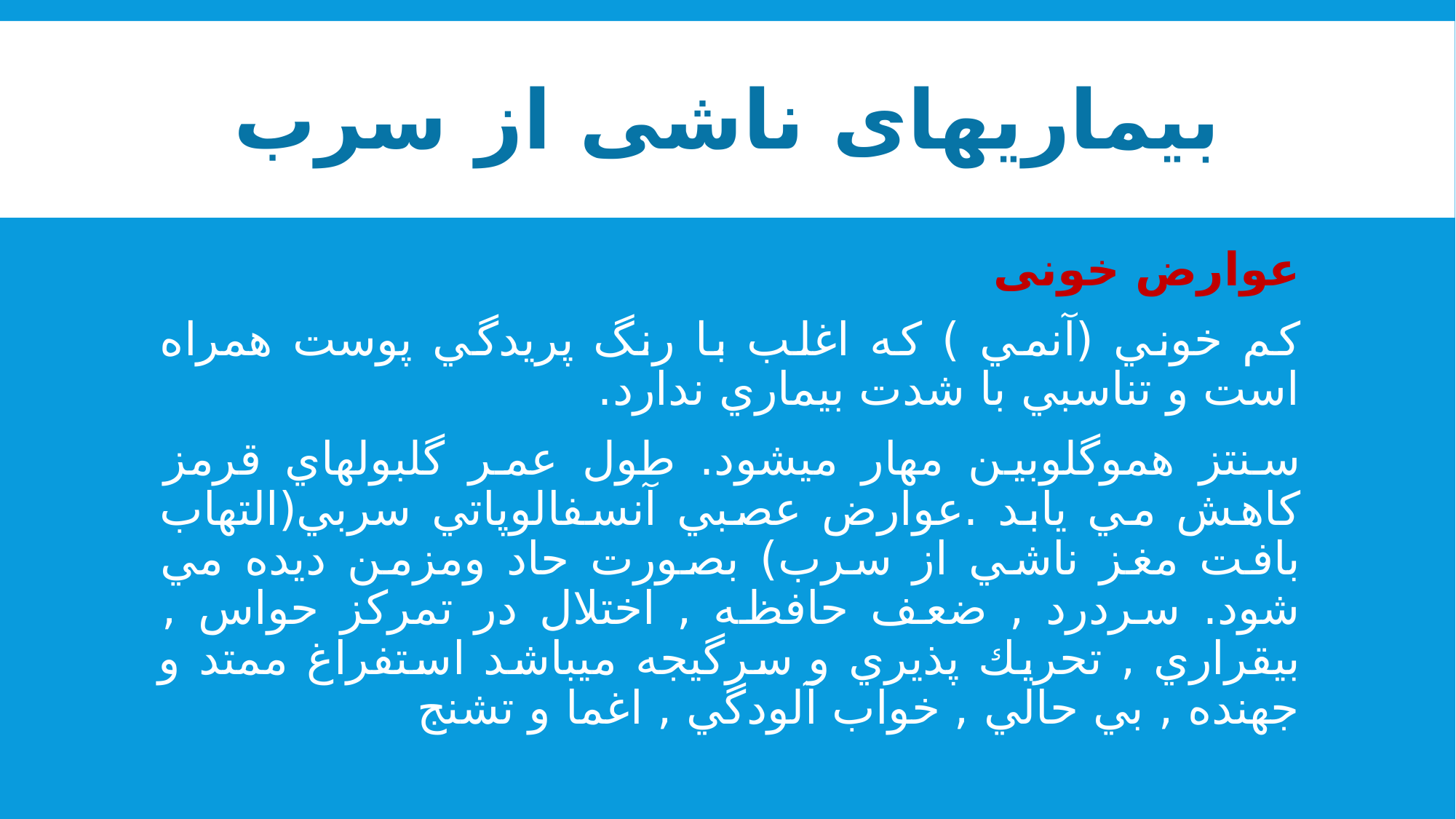

# بیماریهای ناشی از سرب
عوارض خونی
کم خوني (آنمي ) كه اغلب با رنگ پريدگي پوست همراه است و تناسبي با شدت بيماري ندارد.
سنتز هموگلوبين مهار ميشود. طول عمر گلبولهاي قرمز كاهش مي يابد .عوارض عصبي آنسفالوپاتي سربي(التهاب بافت مغز ناشي از سرب) بصورت حاد ومزمن ديده مي شود. سردرد , ضعف حافظه , اختلال در تمركز حواس , بيقراري , تحريك پذيري و سرگيجه ميباشد استفراغ ممتد و جهنده , بي حالي , خواب آلودگي , اغما و تشنج